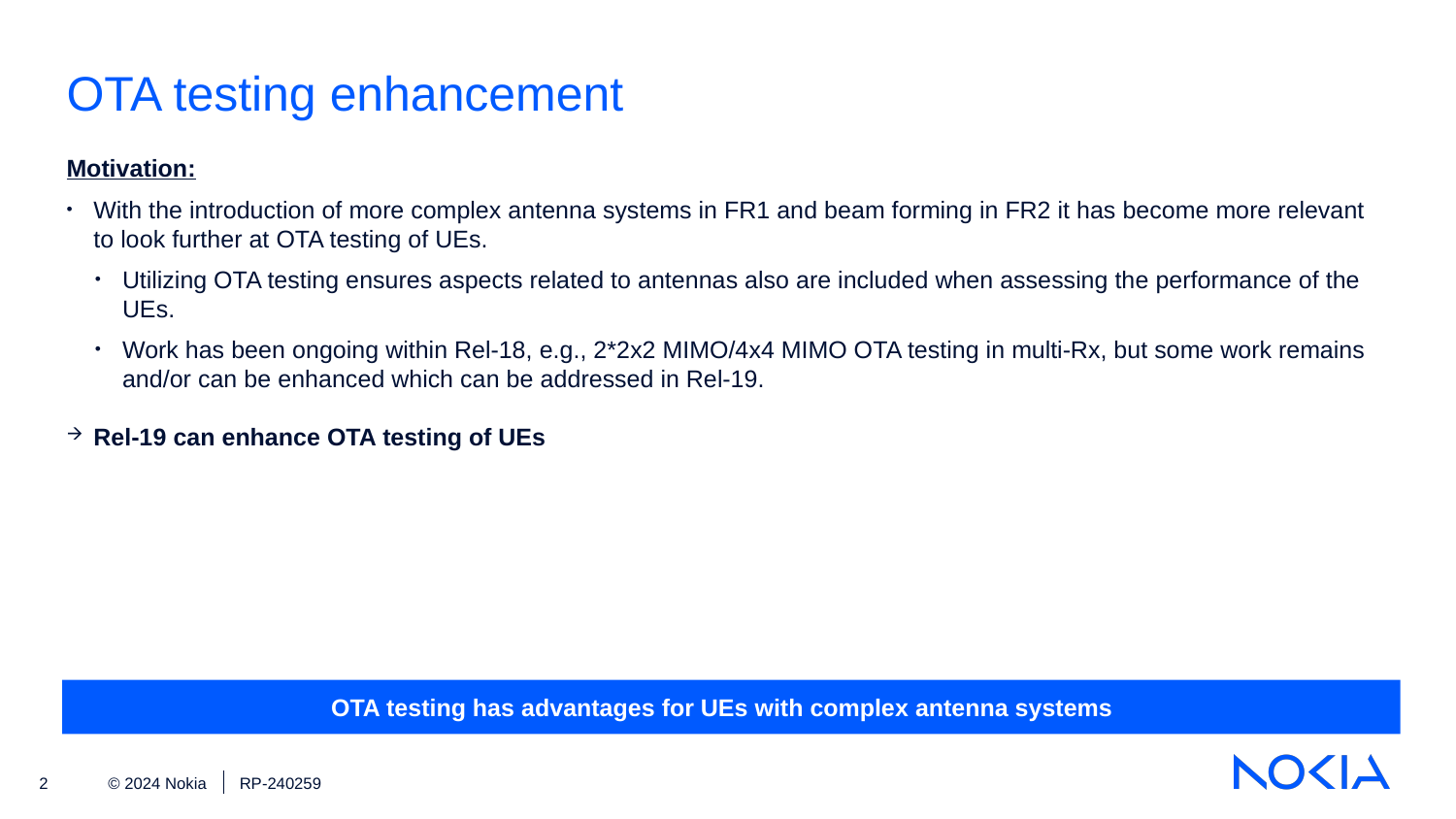

OTA testing enhancement
Motivation:
With the introduction of more complex antenna systems in FR1 and beam forming in FR2 it has become more relevant to look further at OTA testing of UEs.
Utilizing OTA testing ensures aspects related to antennas also are included when assessing the performance of the UEs.
Work has been ongoing within Rel-18, e.g., 2*2x2 MIMO/4x4 MIMO OTA testing in multi-Rx, but some work remains and/or can be enhanced which can be addressed in Rel-19.
Rel-19 can enhance OTA testing of UEs

OTA testing has advantages for UEs with complex antenna systems
RP-240259